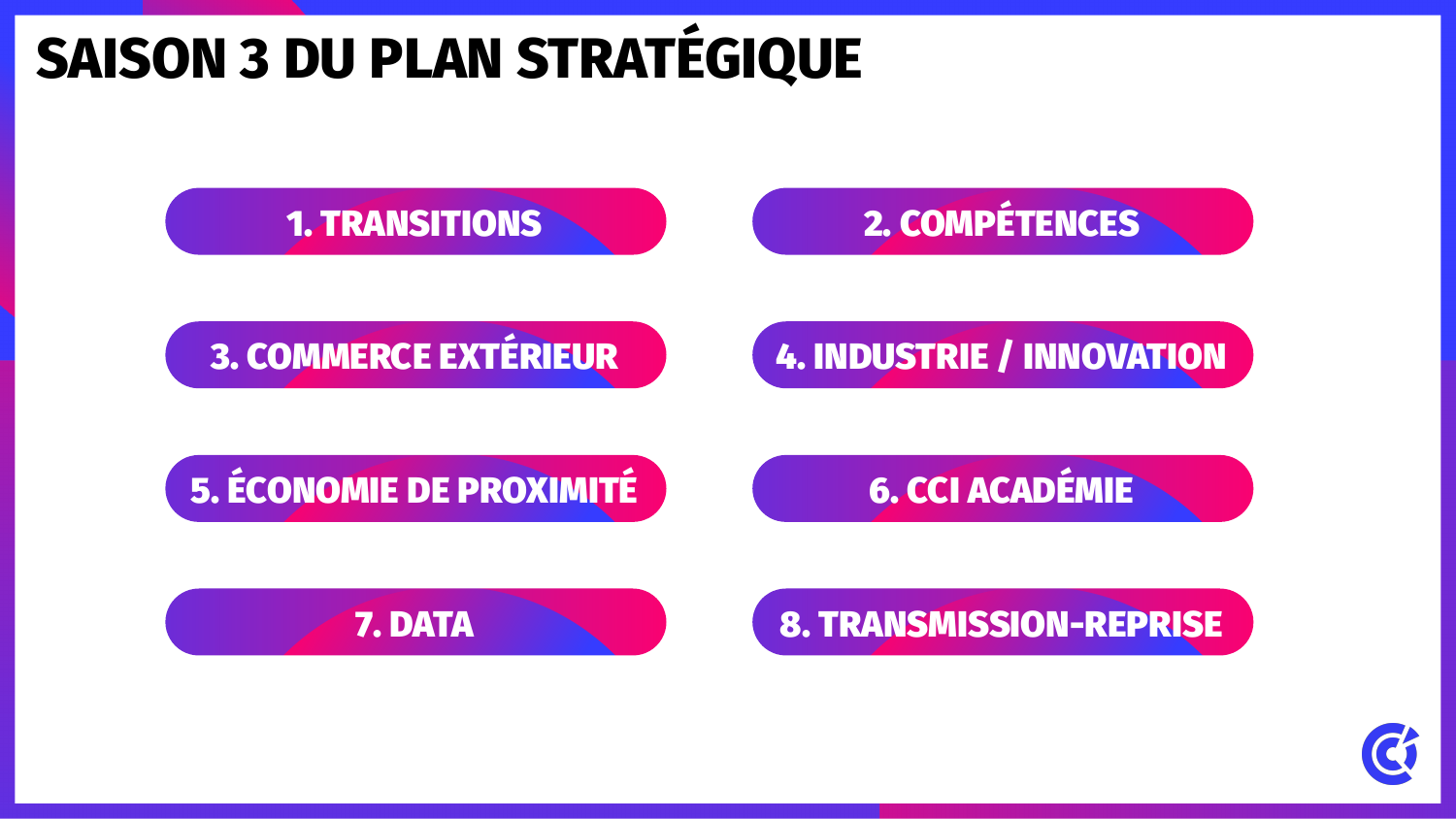

# SAISON 3 du Plan stratégique
1. TRANSITIONS
2. COMPÉTENCES
3. COMMERCE EXTÉRIEUR
4. INDUSTRIE / INNOVATION
5. ÉCONOMIE DE PROXIMITÉ
6. CCI ACADÉMIE
7. DATA
8. TRANSMISSION-REPRISE